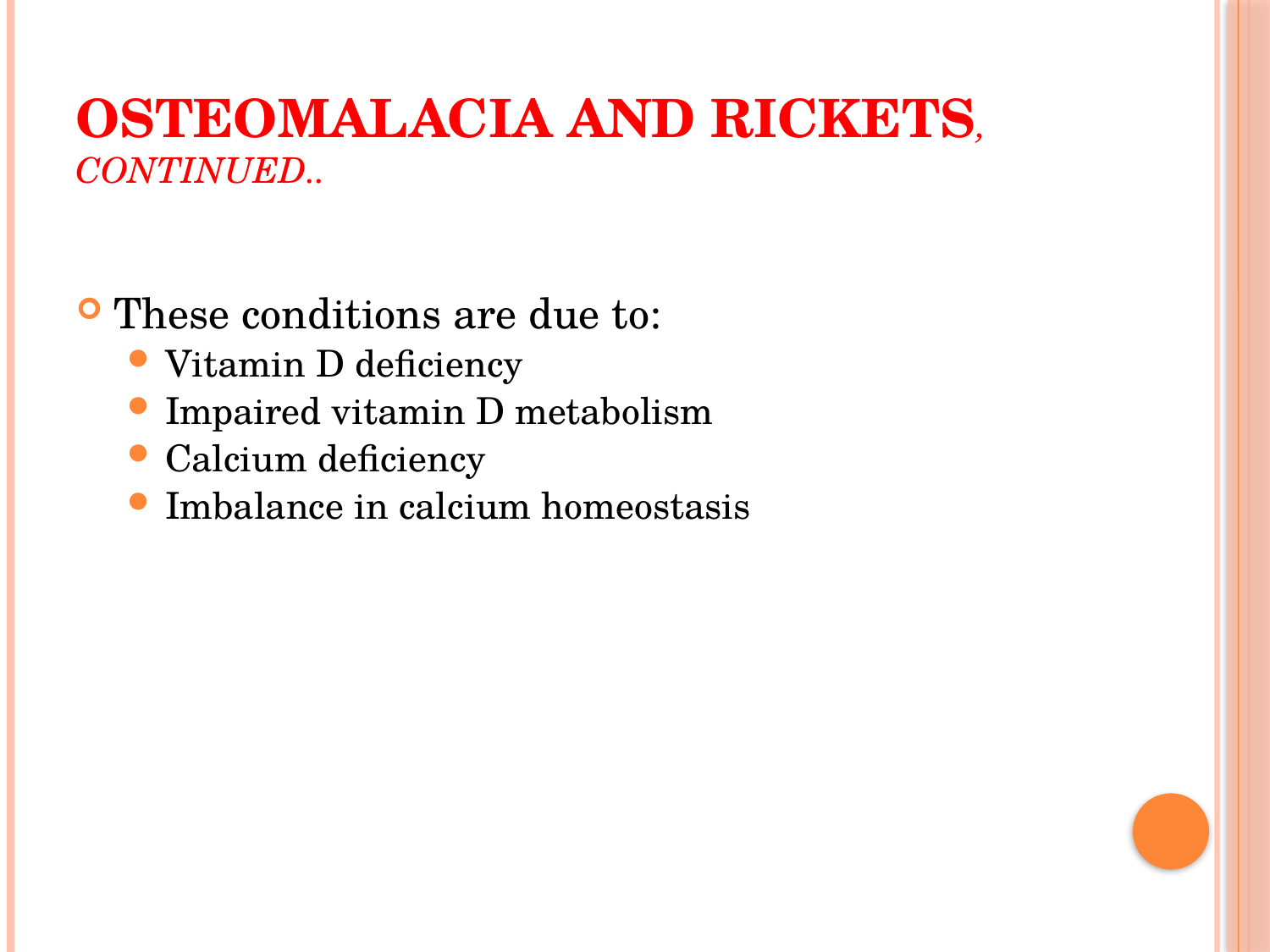

# Osteomalacia and Rickets, continued..
These conditions are due to:
Vitamin D deficiency
Impaired vitamin D metabolism
Calcium deficiency
Imbalance in calcium homeostasis